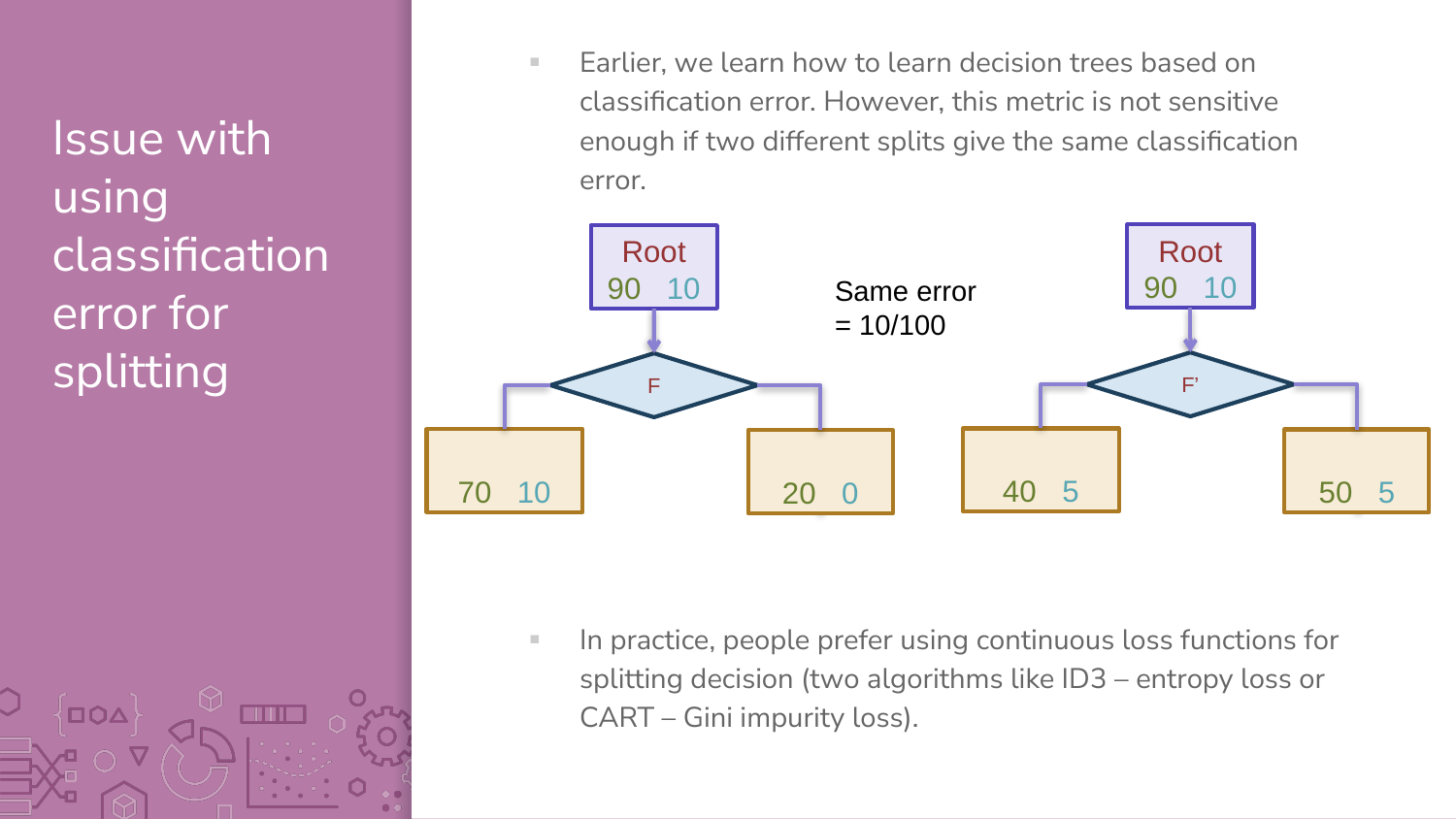

Earlier, we learn how to learn decision trees based on classification error. However, this metric is not sensitive enough if two different splits give the same classification error.

In practice, people prefer using continuous loss functions for splitting decision (two algorithms like ID3 – entropy loss or CART – Gini impurity loss).

# Issue with using classification error for splitting
Root
90   10
Root
90   10
Same error
= 10/100
F’
F

40   5

70   10

50   5

20   0